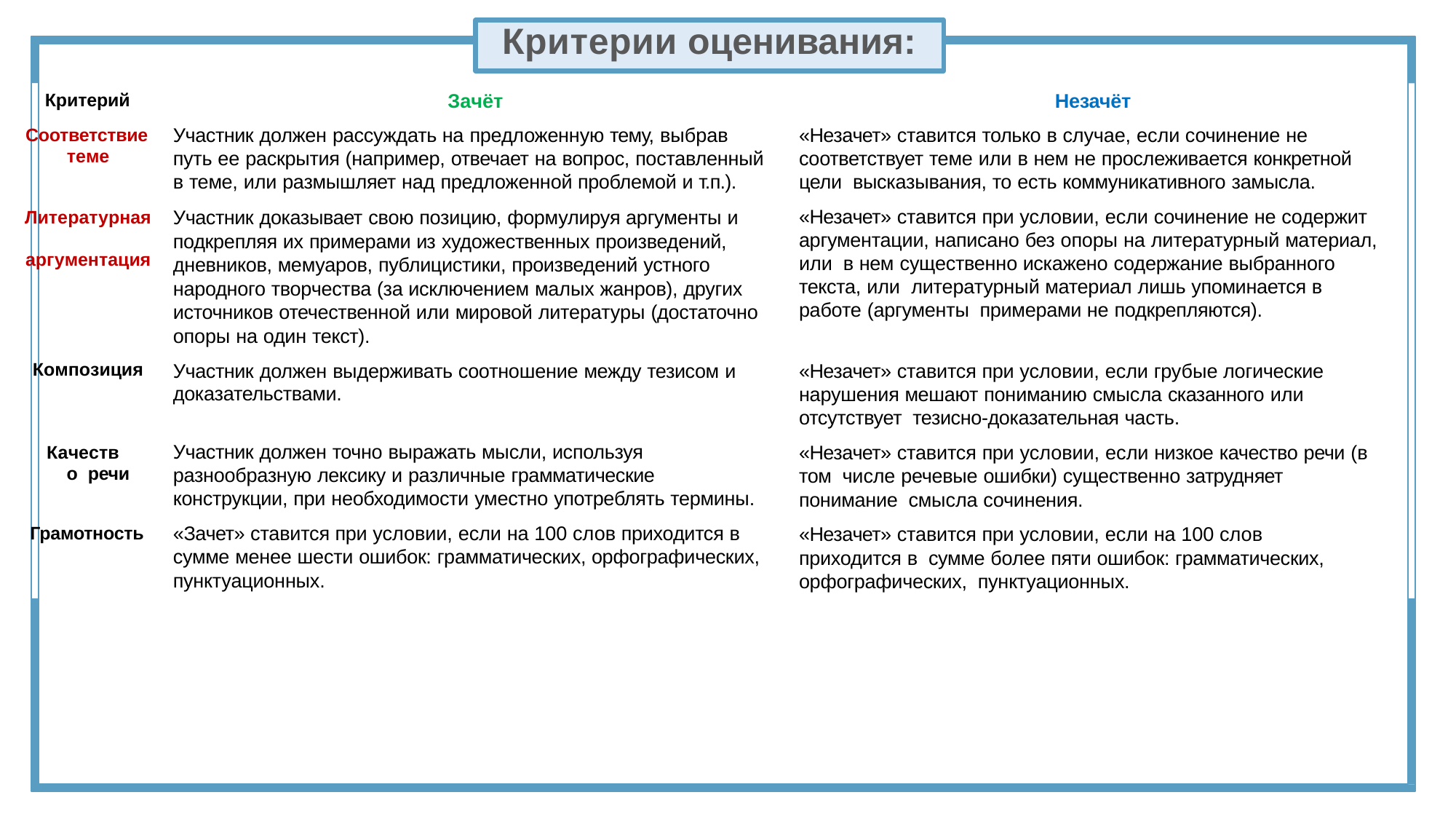

# Критерии оценивания:
Незачёт
«Незачет» ставится только в случае, если сочинение не  соответствует теме или в нем не прослеживается конкретной цели  высказывания, то есть коммуникативного замысла.
«Незачет» ставится при условии, если сочинение не содержит  аргументации, написано без опоры на литературный материал, или  в нем существенно искажено содержание выбранного текста, или  литературный материал лишь упоминается в работе (аргументы  примерами не подкрепляются).

«Незачет» ставится при условии, если грубые логические  нарушения мешают пониманию смысла сказанного или отсутствует  тезисно-доказательная часть.
«Незачет» ставится при условии, если низкое качество речи (в том  числе речевые ошибки) существенно затрудняет понимание  смысла сочинения.
«Незачет» ставится при условии, если на 100 слов приходится в  сумме более пяти ошибок: грамматических, орфографических,  пунктуационных.
Зачёт
Критерий
Участник должен рассуждать на предложенную тему, выбрав  путь ее раскрытия (например, отвечает на вопрос, поставленный  в теме, или размышляет над предложенной проблемой и т.п.).
Соответствие
теме
Участник доказывает свою позицию, формулируя аргументы и  подкрепляя их примерами из художественных произведений,  дневников, мемуаров, публицистики, произведений устного  народного творчества (за исключением малых жанров), других  источников отечественной или мировой литературы (достаточно  опоры на один текст).
Литературная  аргументация
Участник должен выдерживать соотношение между тезисом и  доказательствами.
Композиция
Участник должен точно выражать мысли, используя  разнообразную лексику и различные грамматические  конструкции, при необходимости уместно употреблять термины.
Качество  речи
«Зачет» ставится при условии, если на 100 слов приходится в  сумме менее шести ошибок: грамматических, орфографических,  пунктуационных.
Грамотность